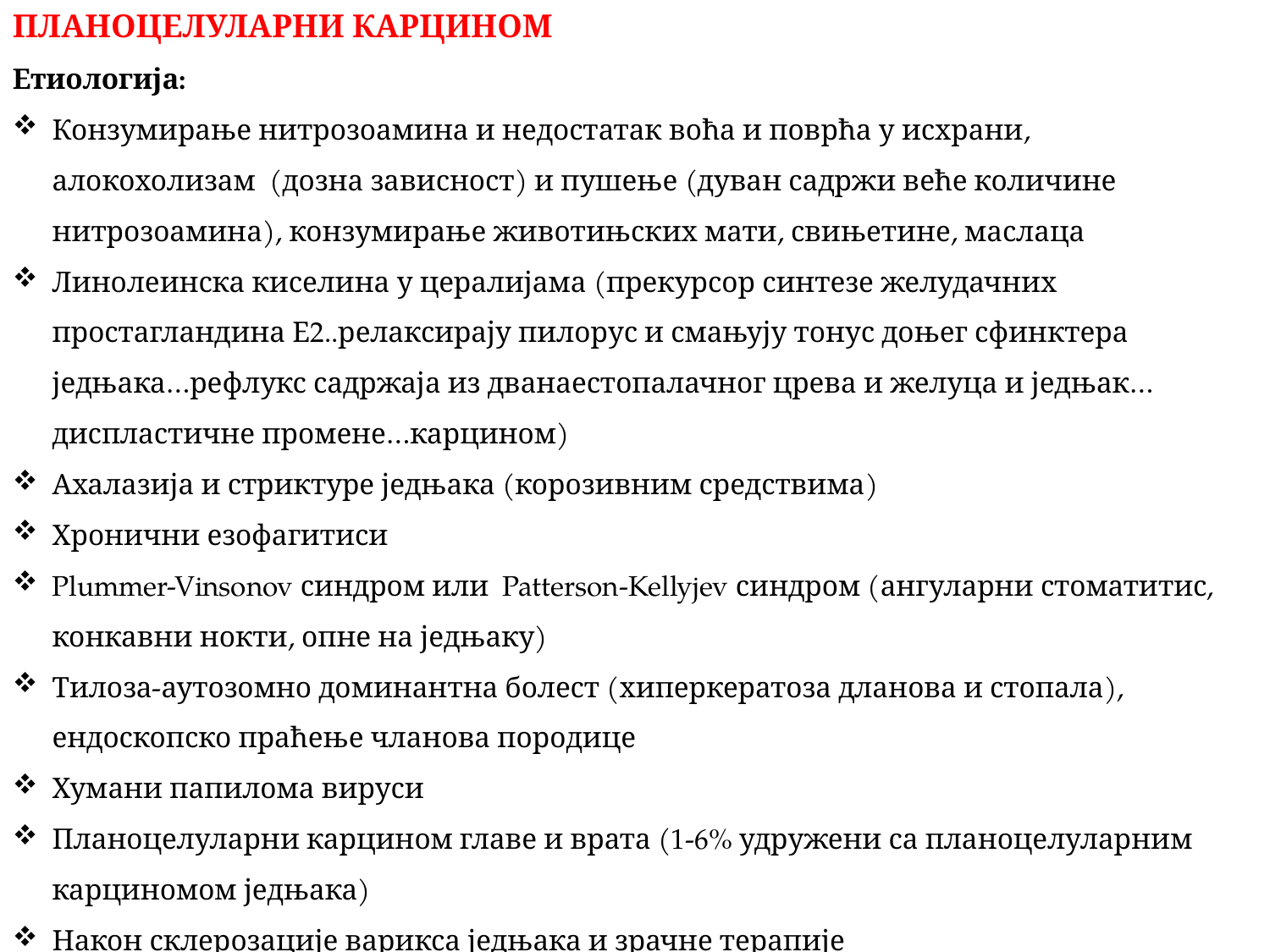

ПЛАНОЦЕЛУЛАРНИ КАРЦИНОМ
Етиологија:
Конзумирање нитрозоамина и недостатак воћа и поврћа у исхрани, алокохолизам  (дозна зависност) и пушење (дуван садржи веће количине нитрозоамина), конзумирање животињских мати, свињетине, маслаца
Линолеинска киселина у цералијама (прекурсор синтезе желудачних простагландина Е2..релаксирају пилорус и смањују тонус доњег сфинктера једњака…рефлукс садржаја из дванаестопалачног црева и желуца и једњак…диспластичне промене…карцином)
Ахалазија и стриктуре једњака (корозивним средствима)
Хронични езофагитиси
Plummer-Vinsonov синдром или  Patterson-Kellyjev синдром (ангуларни стоматитис, конкавни нокти, опне на једњаку)
Тилоза-аутозомно доминантна болест (хиперкератоза дланова и стопала), ендоскопско праћење чланова породице
Хумани папилома вируси
Планоцелуларни карцином главе и врата (1-6% удружени са планоцелуларним карциномом једњака)
Након склерозације варикса једњака и зрачне терапије